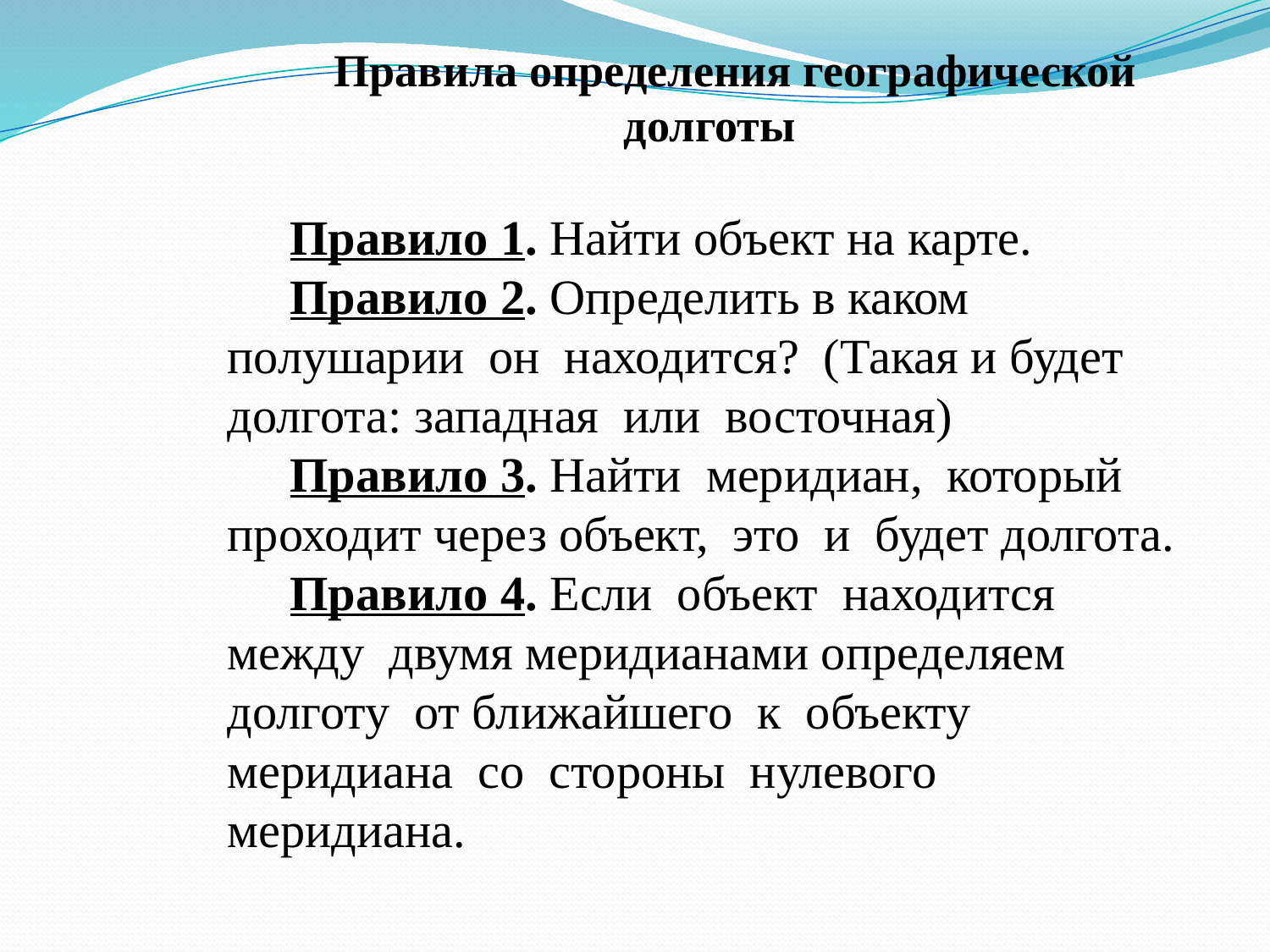

Правила определения географической  долготы

Правило 1. Найти объект на карте.
Правило 2. Определить в каком полушарии  он  находится?  (Такая и будет долгота: западная  или  восточная)
Правило 3. Найти  меридиан,  который  проходит через объект,  это  и  будет долгота.
Правило 4. Если  объект  находится  между  двумя меридианами определяем  долготу  от ближайшего  к  объекту меридиана  со  стороны  нулевого  меридиана.